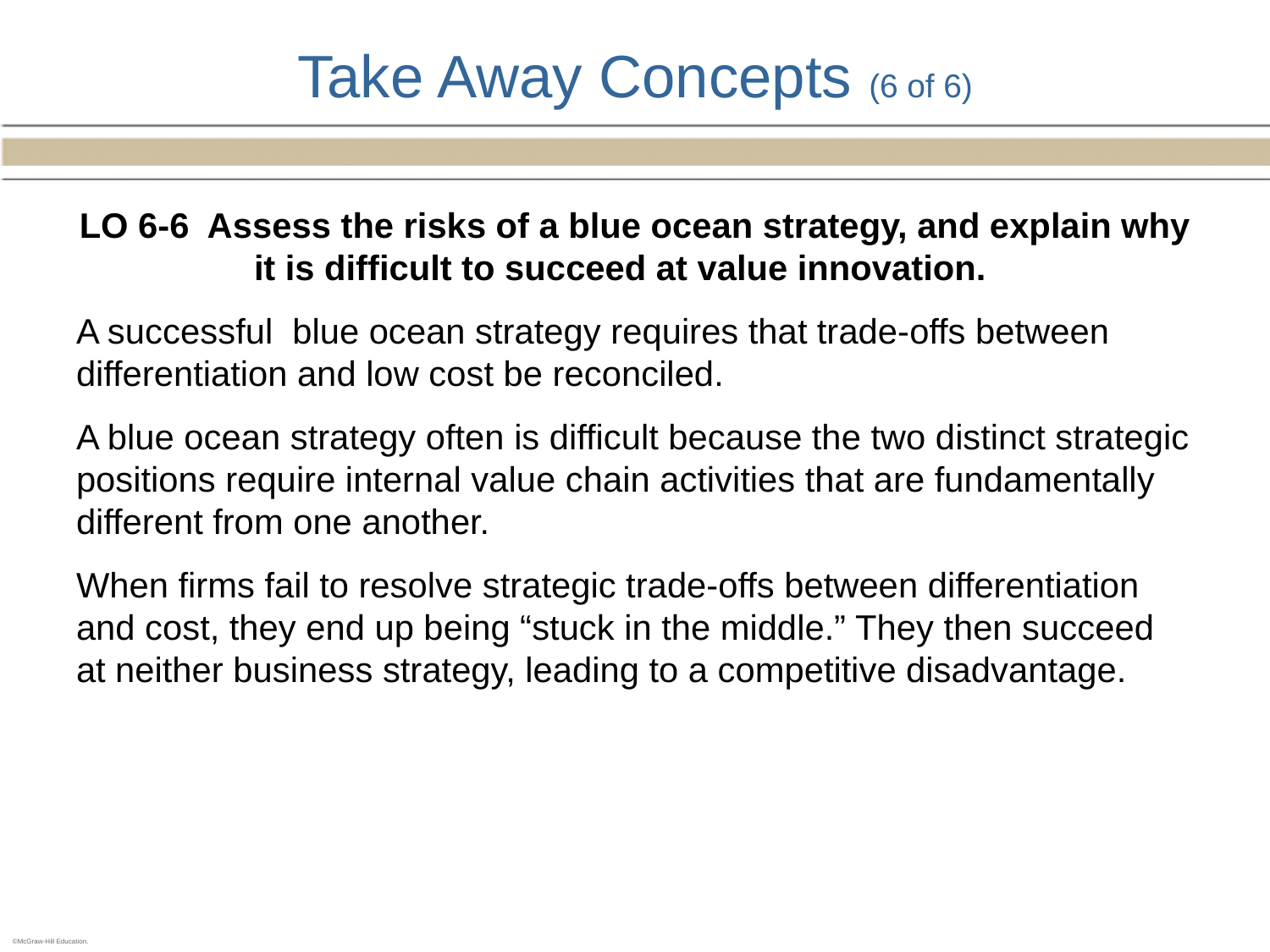

# Take Away Concepts (6 of 6)
LO 6-6 Assess the risks of a blue ocean strategy, and explain why it is difficult to succeed at value innovation.
A successful  blue ocean strategy requires that trade-offs between differentiation and low cost be reconciled.
A blue ocean strategy often is difficult because the two distinct strategic positions require internal value chain activities that are fundamentally different from one another.
When firms fail to resolve strategic trade-offs between differentiation and cost, they end up being “stuck in the middle.” They then succeed at neither business strategy, leading to a competitive disadvantage.